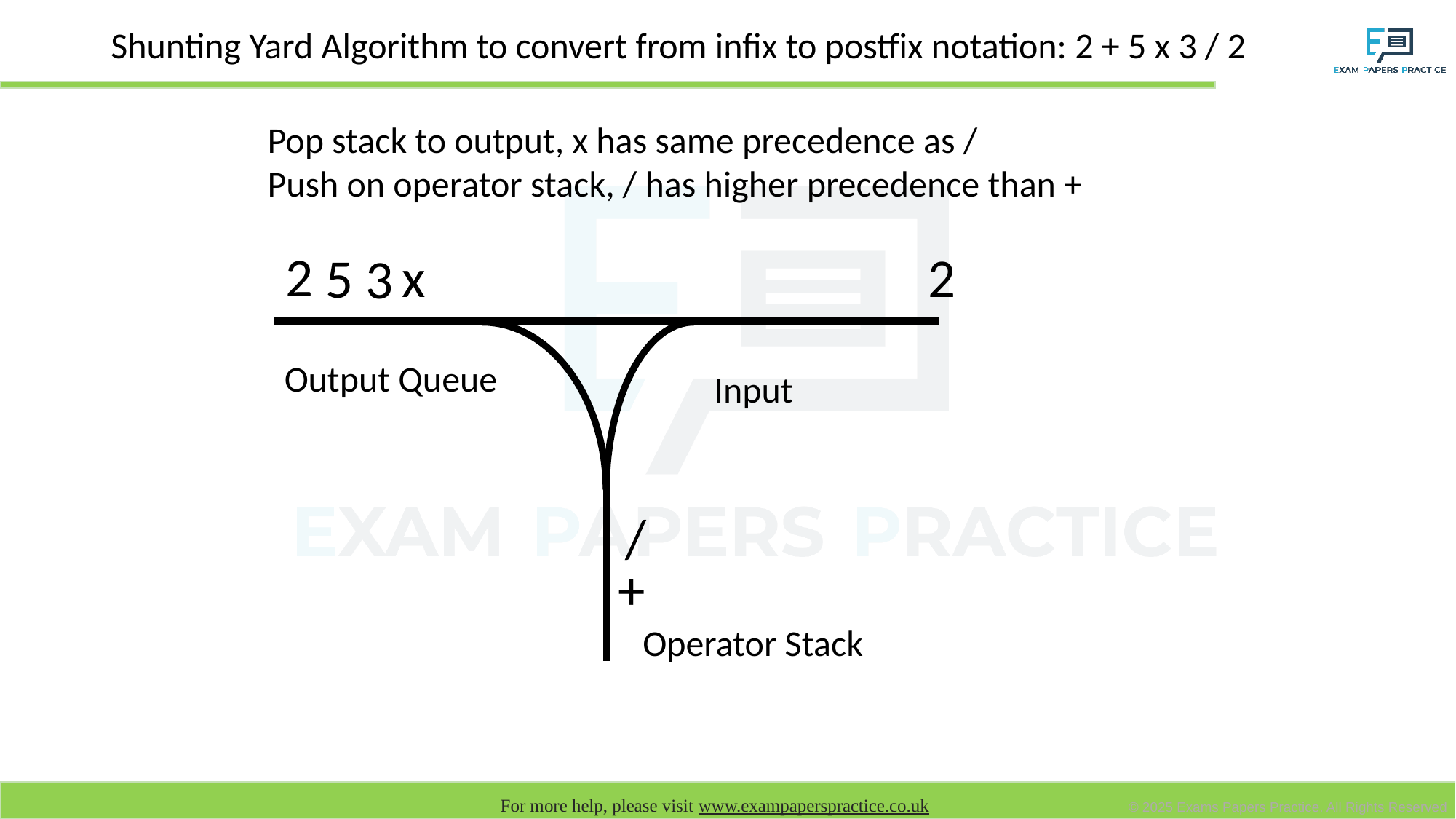

# Shunting Yard Algorithm to convert from infix to postfix notation: 2 + 5 x 3 / 2
Pop stack to output, x has same precedence as /
Push on operator stack, / has higher precedence than +
2
x
2
5
3

Output Queue
Input
/
+
Operator Stack